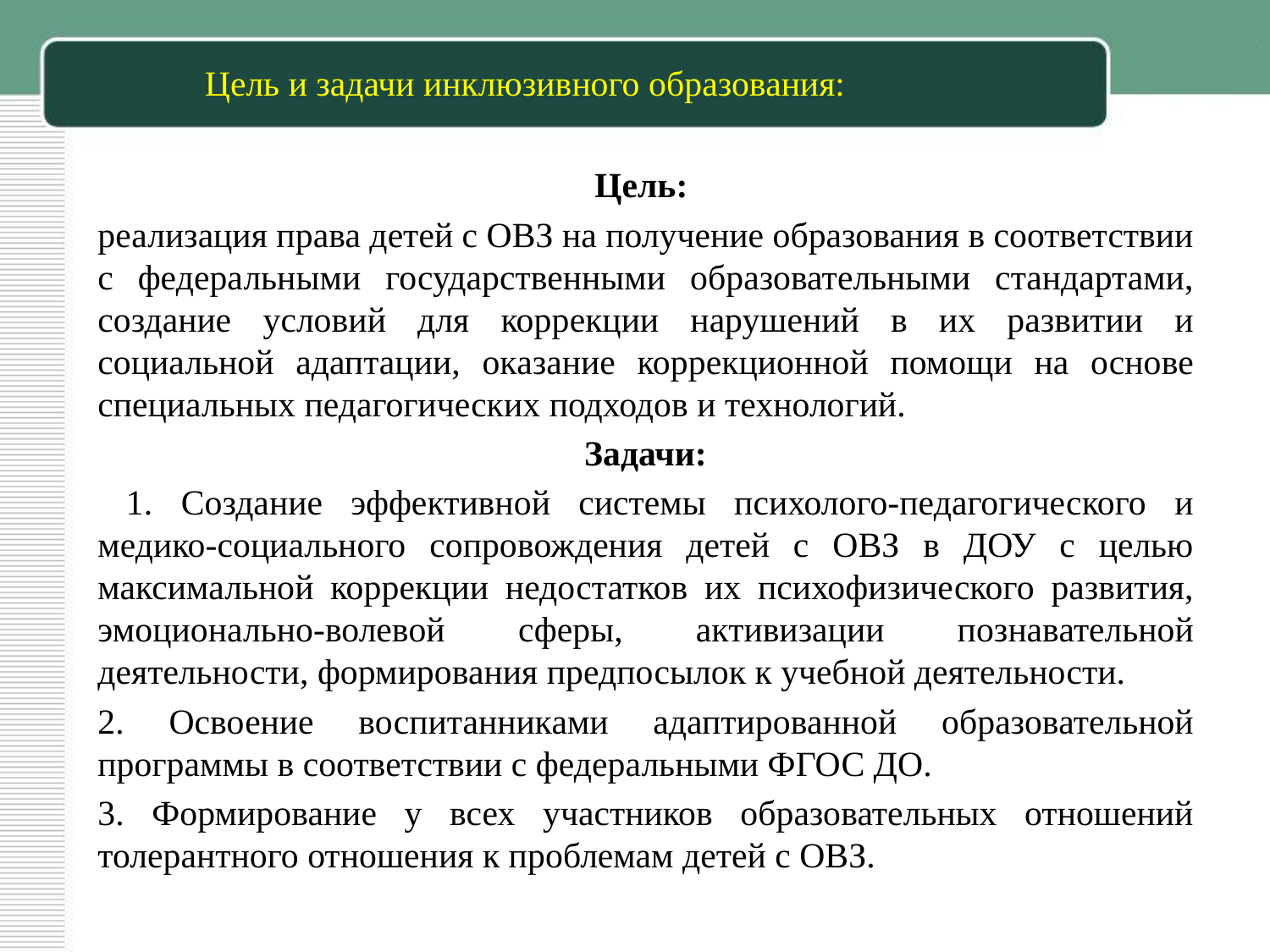

# Цель и задачи инклюзивного образования:
Цель:
реализация права детей с ОВЗ на получение образования в соответствии с федеральными государственными образовательными стандартами, создание условий для коррекции нарушений в их развитии и социальной адаптации, оказание коррекционной помощи на основе специальных педагогических подходов и технологий.
Задачи:
 1. Создание эффективной системы психолого-педагогического и медико-социального сопровождения детей с ОВЗ в ДОУ с целью максимальной коррекции недостатков их психофизического развития, эмоционально-волевой сферы, активизации познавательной деятельности, формирования предпосылок к учебной деятельности.
2. Освоение воспитанниками адаптированной образовательной программы в соответствии с федеральными ФГОС ДО.
3. Формирование у всех участников образовательных отношений толерантного отношения к проблемам детей с ОВЗ.